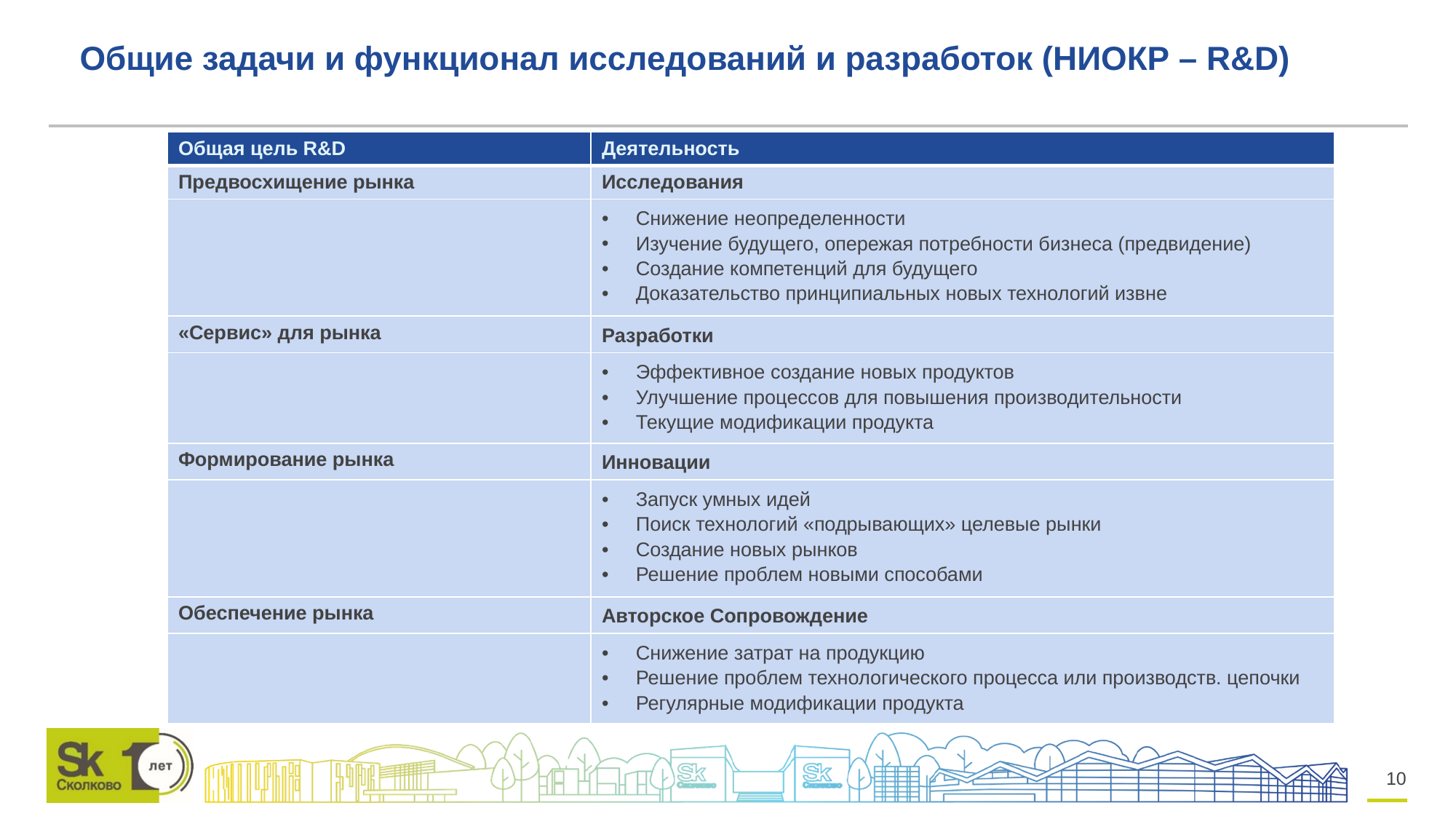

# Общие задачи и функционал исследований и разработок (НИОКР – R&D)
| Общая цель R&D | Деятельность |
| --- | --- |
| Предвосхищение рынка | Исследования |
|  | Снижение неопределенности Изучение будущего, опережая потребности бизнеса (предвидение) Создание компетенций для будущего Доказательство принципиальных новых технологий извне |
| «Сервис» для рынка | Разработки |
|  | Эффективное создание новых продуктов Улучшение процессов для повышения производительности Текущие модификации продукта |
| Формирование рынка | Инновации |
|  | Запуск умных идей Поиск технологий «подрывающих» целевые рынки Создание новых рынков Решение проблем новыми способами |
| Обеспечение рынка | Авторское Сопровождение |
|  | Снижение затрат на продукцию Решение проблем технологического процесса или производств. цепочки Регулярные модификации продукта |